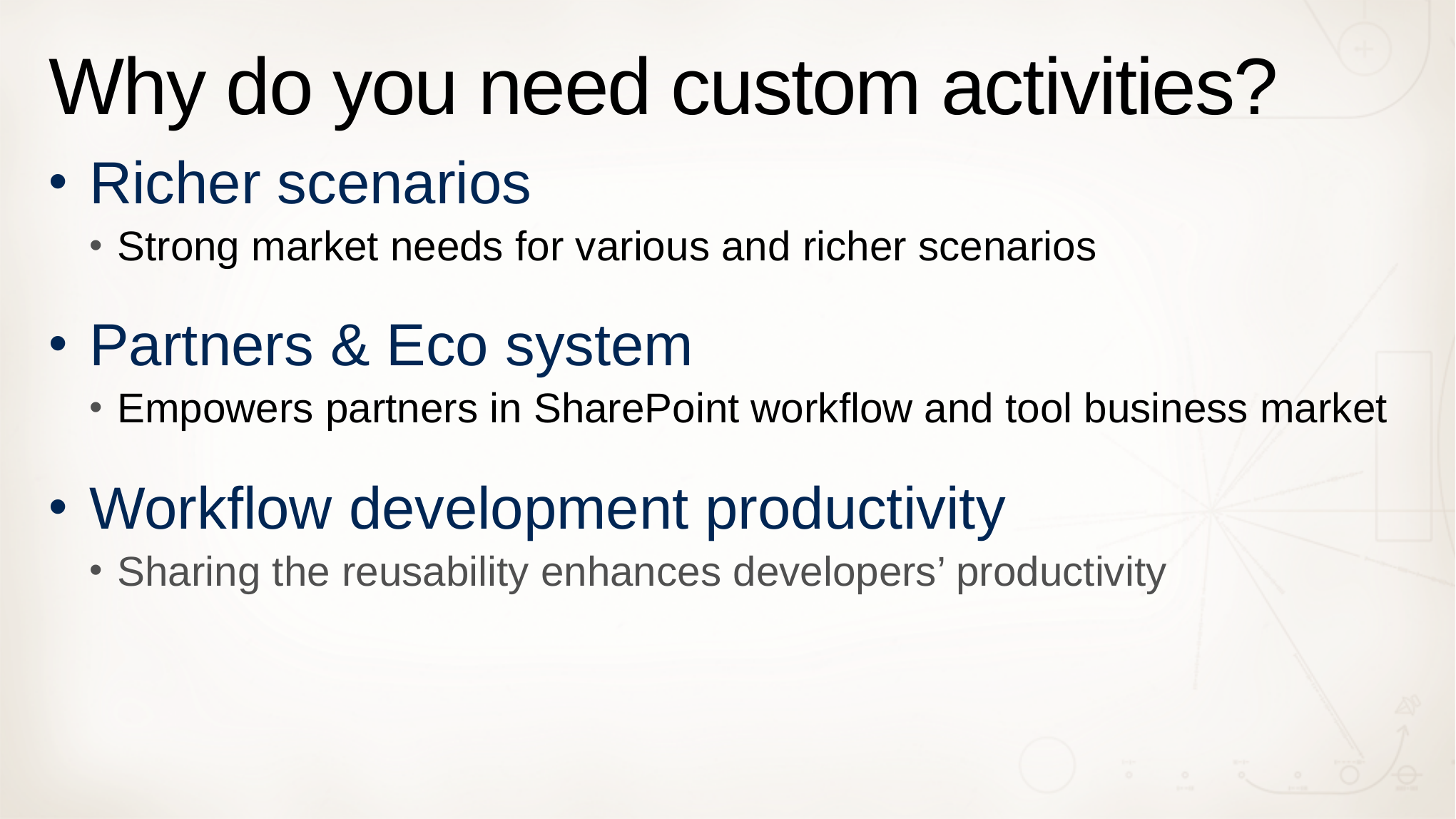

# Why do you need custom activities?
Richer scenarios
Strong market needs for various and richer scenarios

Partners & Eco system
Empowers partners in SharePoint workflow and tool business market

Workflow development productivity
Sharing the reusability enhances developers’ productivity